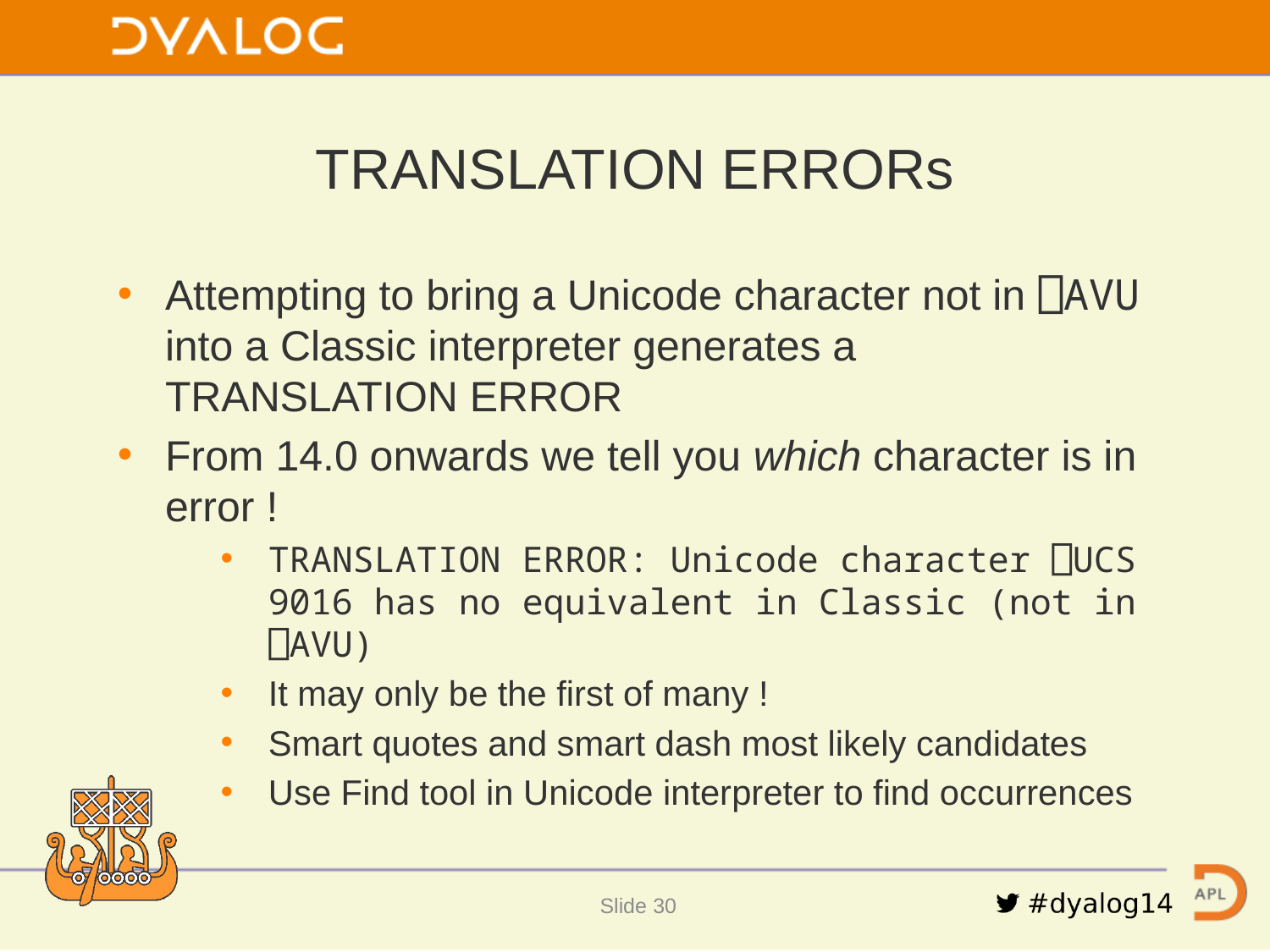

TRANSLATION ERRORs

Attempting to bring a Unicode character not in ⎕AVU into a Classic interpreter generates a TRANSLATION ERROR
From 14.0 onwards we tell you which character is in error !
TRANSLATION ERROR: Unicode character ⎕UCS 9016 has no equivalent in Classic (not in ⎕AVU)
It may only be the first of many !
Smart quotes and smart dash most likely candidates
Use Find tool in Unicode interpreter to find occurrences
Slide 30